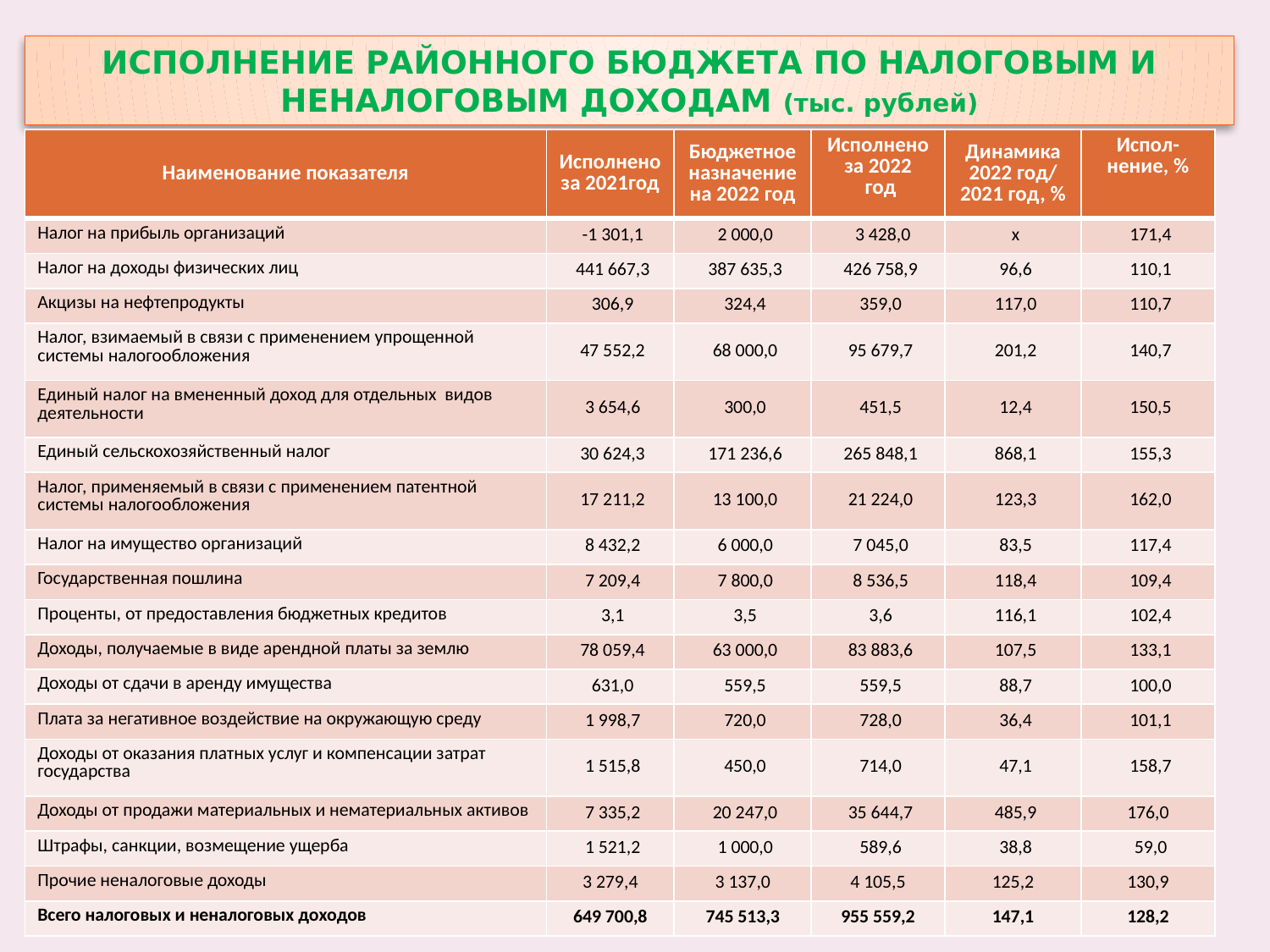

ИСПОЛНЕНИЕ РАЙОННОГО БЮДЖЕТА ПО НАЛОГОВЫМ И НЕНАЛОГОВЫМ ДОХОДАМ (тыс. рублей)
| Наименование показателя | Исполнено за 2021год | Бюджетное назначение на 2022 год | Исполнено за 2022 год | Динамика 2022 год/ 2021 год, % | Испол-нение, % |
| --- | --- | --- | --- | --- | --- |
| Налог на прибыль организаций | -1 301,1 | 2 000,0 | 3 428,0 | x | 171,4 |
| Налог на доходы физических лиц | 441 667,3 | 387 635,3 | 426 758,9 | 96,6 | 110,1 |
| Акцизы на нефтепродукты | 306,9 | 324,4 | 359,0 | 117,0 | 110,7 |
| Налог, взимаемый в связи с применением упрощенной системы налогообложения | 47 552,2 | 68 000,0 | 95 679,7 | 201,2 | 140,7 |
| Единый налог на вмененный доход для отдельных видов деятельности | 3 654,6 | 300,0 | 451,5 | 12,4 | 150,5 |
| Единый сельскохозяйственный налог | 30 624,3 | 171 236,6 | 265 848,1 | 868,1 | 155,3 |
| Налог, применяемый в связи с применением патентной системы налогообложения | 17 211,2 | 13 100,0 | 21 224,0 | 123,3 | 162,0 |
| Налог на имущество организаций | 8 432,2 | 6 000,0 | 7 045,0 | 83,5 | 117,4 |
| Государственная пошлина | 7 209,4 | 7 800,0 | 8 536,5 | 118,4 | 109,4 |
| Проценты, от предоставления бюджетных кредитов | 3,1 | 3,5 | 3,6 | 116,1 | 102,4 |
| Доходы, получаемые в виде арендной платы за землю | 78 059,4 | 63 000,0 | 83 883,6 | 107,5 | 133,1 |
| Доходы от сдачи в аренду имущества | 631,0 | 559,5 | 559,5 | 88,7 | 100,0 |
| Плата за негативное воздействие на окружающую среду | 1 998,7 | 720,0 | 728,0 | 36,4 | 101,1 |
| Доходы от оказания платных услуг и компенсации затрат государства | 1 515,8 | 450,0 | 714,0 | 47,1 | 158,7 |
| Доходы от продажи материальных и нематериальных активов | 7 335,2 | 20 247,0 | 35 644,7 | 485,9 | 176,0 |
| Штрафы, санкции, возмещение ущерба | 1 521,2 | 1 000,0 | 589,6 | 38,8 | 59,0 |
| Прочие неналоговые доходы | 3 279,4 | 3 137,0 | 4 105,5 | 125,2 | 130,9 |
| Всего налоговых и неналоговых доходов | 649 700,8 | 745 513,3 | 955 559,2 | 147,1 | 128,2 |